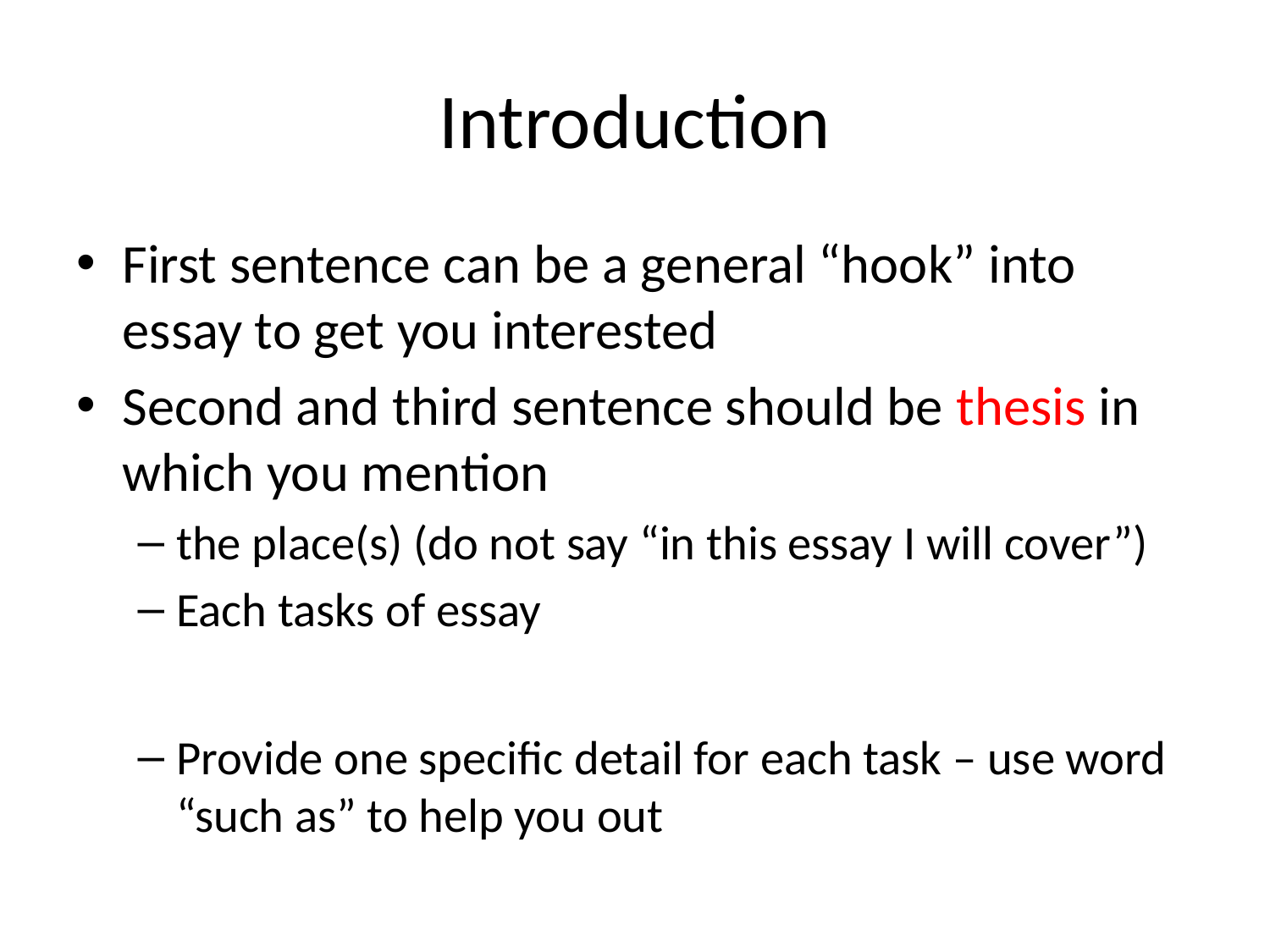

# Introduction
First sentence can be a general “hook” into essay to get you interested
Second and third sentence should be thesis in which you mention
the place(s) (do not say “in this essay I will cover”)
Each tasks of essay

Provide one specific detail for each task – use word “such as” to help you out